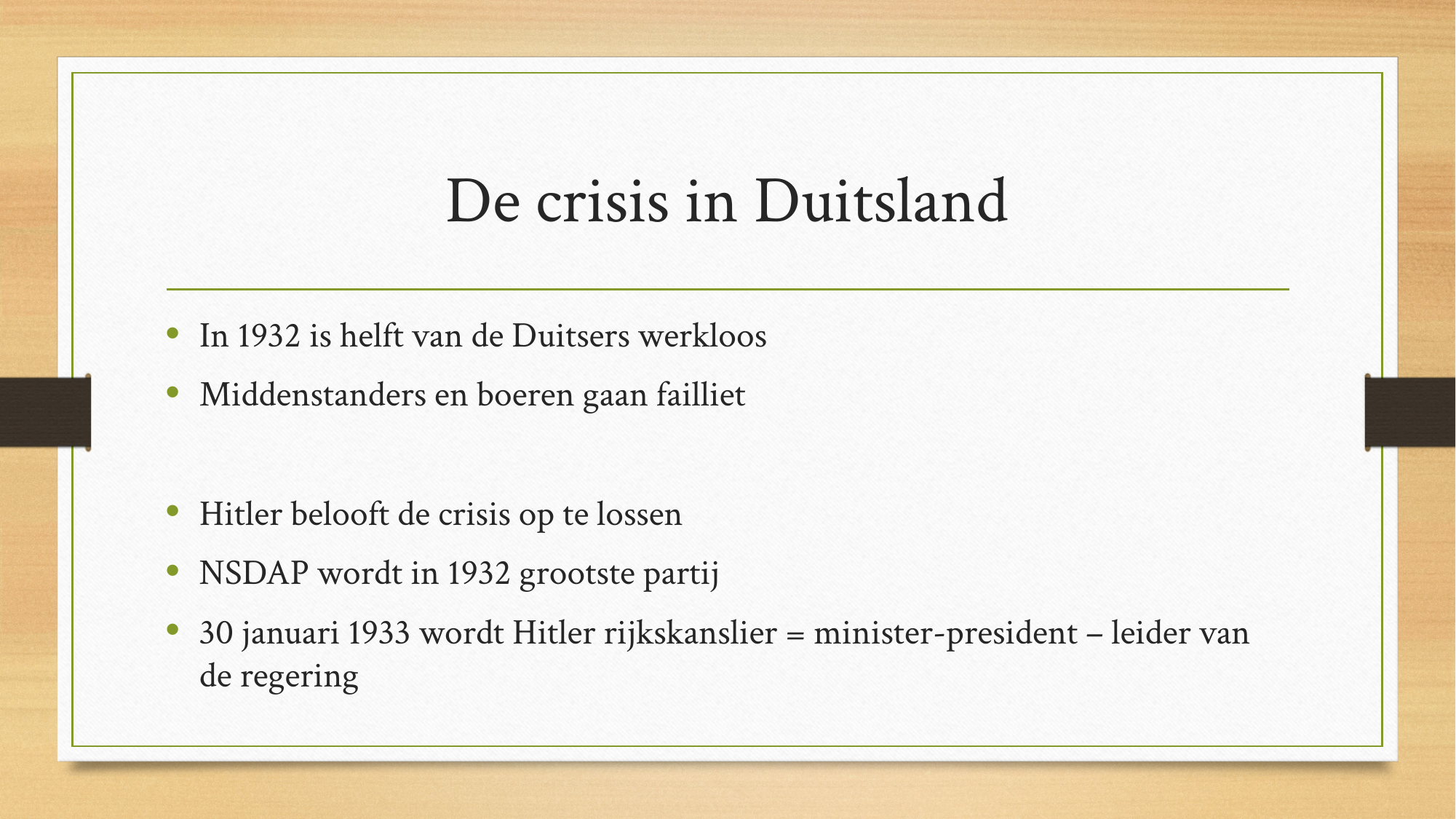

# De crisis in Duitsland
In 1932 is helft van de Duitsers werkloos
Middenstanders en boeren gaan failliet

Hitler belooft de crisis op te lossen
NSDAP wordt in 1932 grootste partij
30 januari 1933 wordt Hitler rijkskanslier = minister-president – leider van de regering